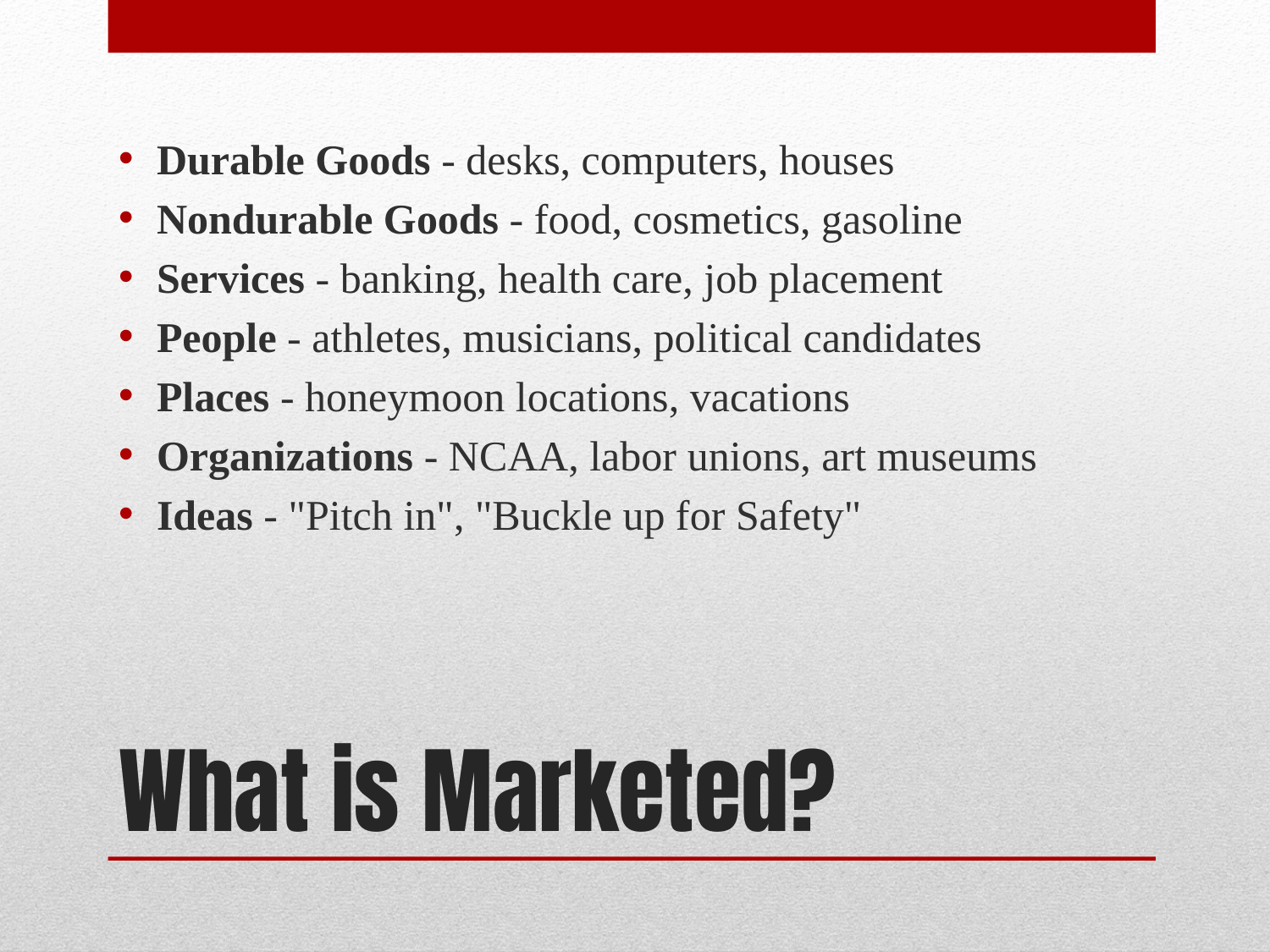

Durable Goods - desks, computers, houses
Nondurable Goods - food, cosmetics, gasoline
Services - banking, health care, job placement
People - athletes, musicians, political candidates
Places - honeymoon locations, vacations
Organizations - NCAA, labor unions, art museums
Ideas - "Pitch in", "Buckle up for Safety"

# What is Marketed?